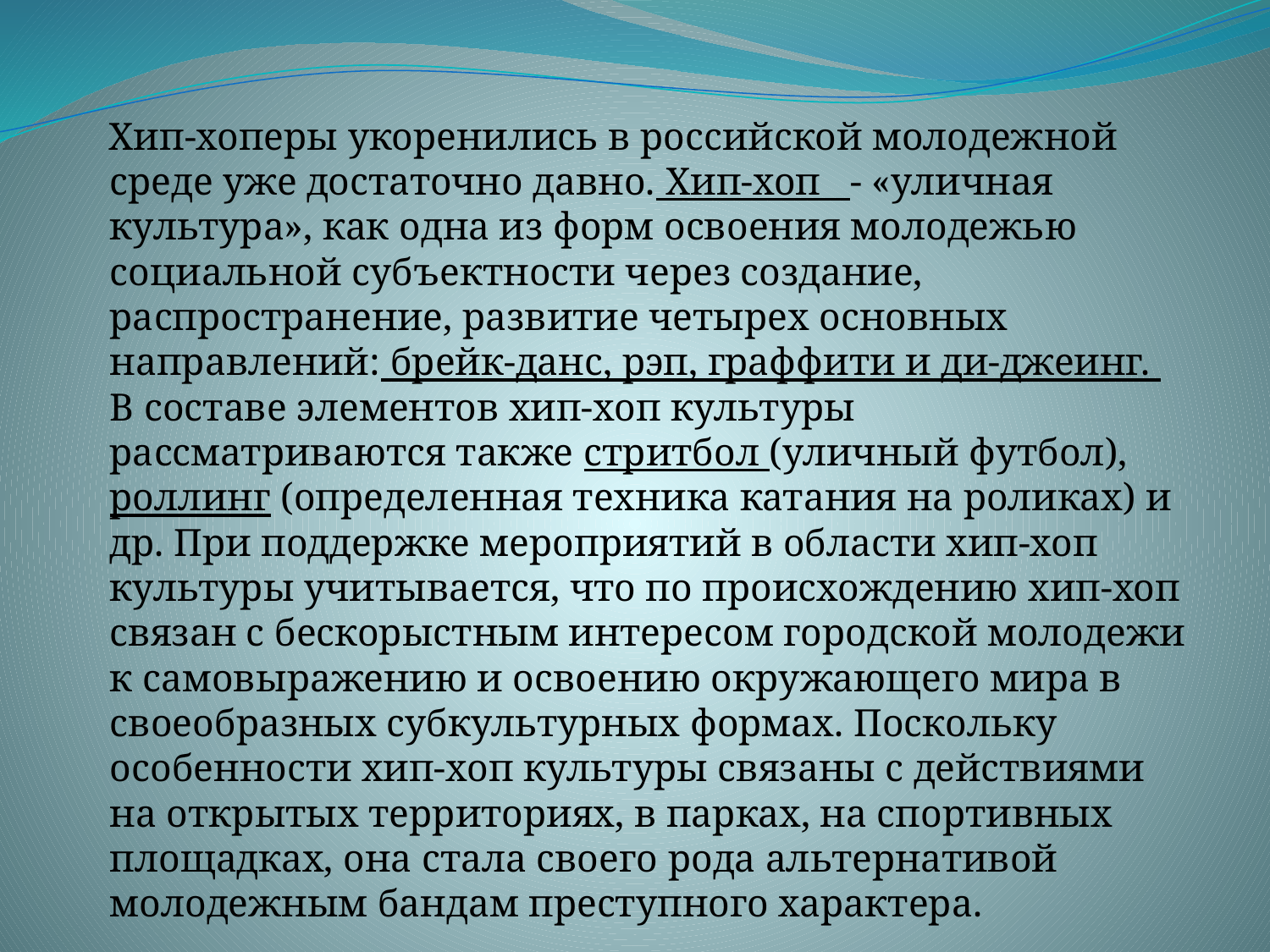

Хип-хоперы укоренились в российской молодежной среде уже достаточно давно. Хип-хоп   - «уличная культура», как одна из форм освоения молодежью социальной субъектности через создание, распространение, развитие четырех основных направлений: брейк-данс, рэп, граффити и ди-джеинг.  В составе элементов хип-хоп культуры рассматриваются также стритбол (уличный футбол), роллинг (определенная техника катания на роликах) и др. При поддержке мероприятий в области хип-хоп культуры учитывается, что по происхождению хип-хоп связан с бескорыстным интересом городской молодежи к самовыражению и освоению окружающего мира в своеобразных субкультурных формах. Поскольку особенности хип-хоп культуры связаны с действиями на открытых территориях, в парках, на спортивных площадках, она стала своего рода альтернативой молодежным бандам преступного характера.